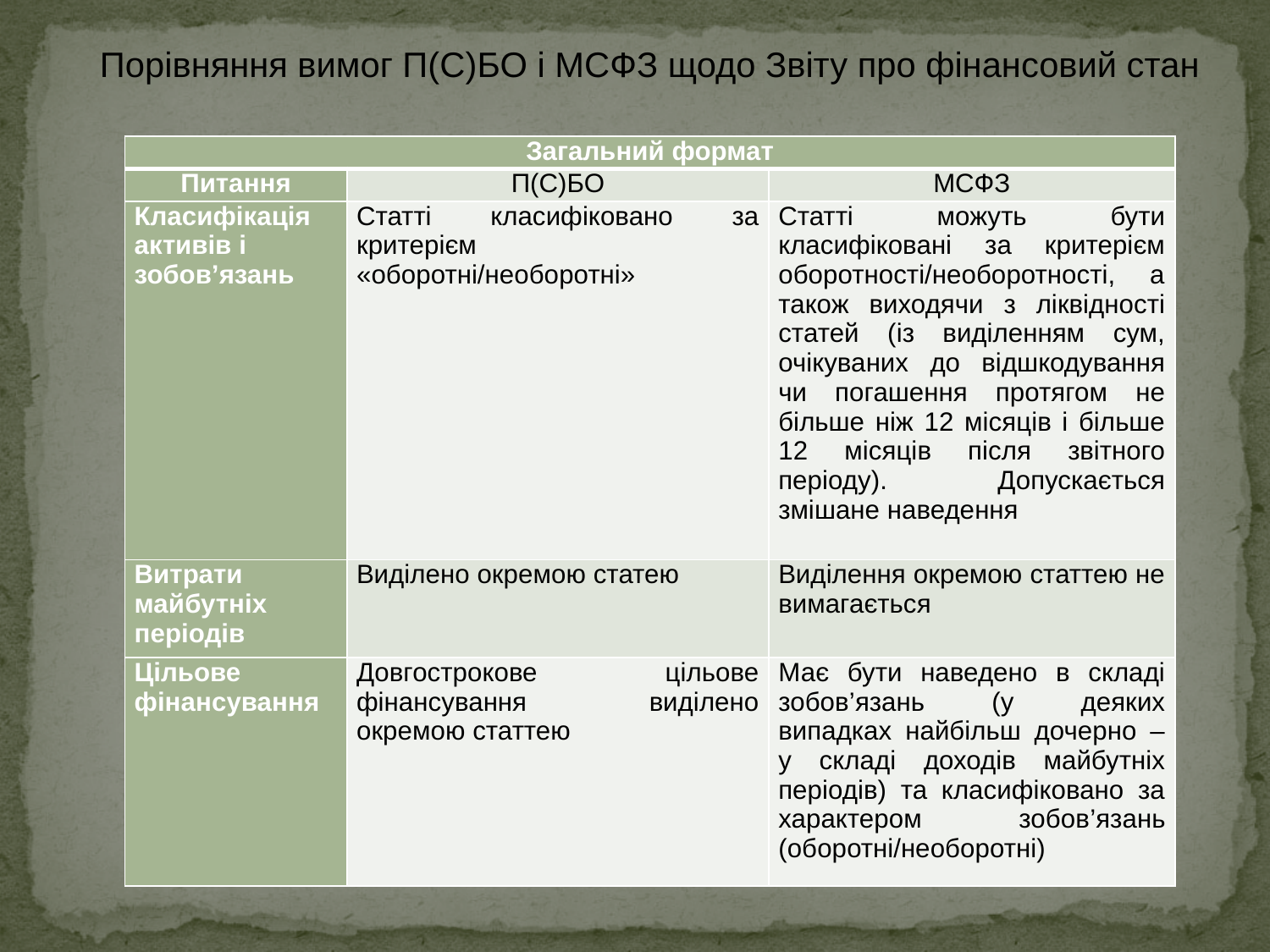

Порівняння вимог П(С)БО і МСФЗ щодо Звіту про фінансовий стан
| Загальний формат |  |  |
| --- | --- | --- |
| Питання | П(С)БО | МСФЗ |
| Класифікація активів і зобов’язань | Статті класифіковано за критерієм «оборотні/необоротні» | Статті можуть бути класифіковані за критерієм оборотності/необоротності, а також виходячи з ліквідності статей (із виділенням сум, очікуваних до відшкодування чи погашення протягом не більше ніж 12 місяців і більше 12 місяців після звітного періоду). Допускається змішане наведення |
| Витрати майбутніх періодів | Виділено окремою статею | Виділення окремою статтею не вимагається |
| Цільове фінансування | Довгострокове цільове фінансування виділено окремою статтею | Має бути наведено в складі зобов’язань (у деяких випадках найбільш дочерно – у складі доходів майбутніх періодів) та класифіковано за характером зобов’язань (оборотні/необоротні) |